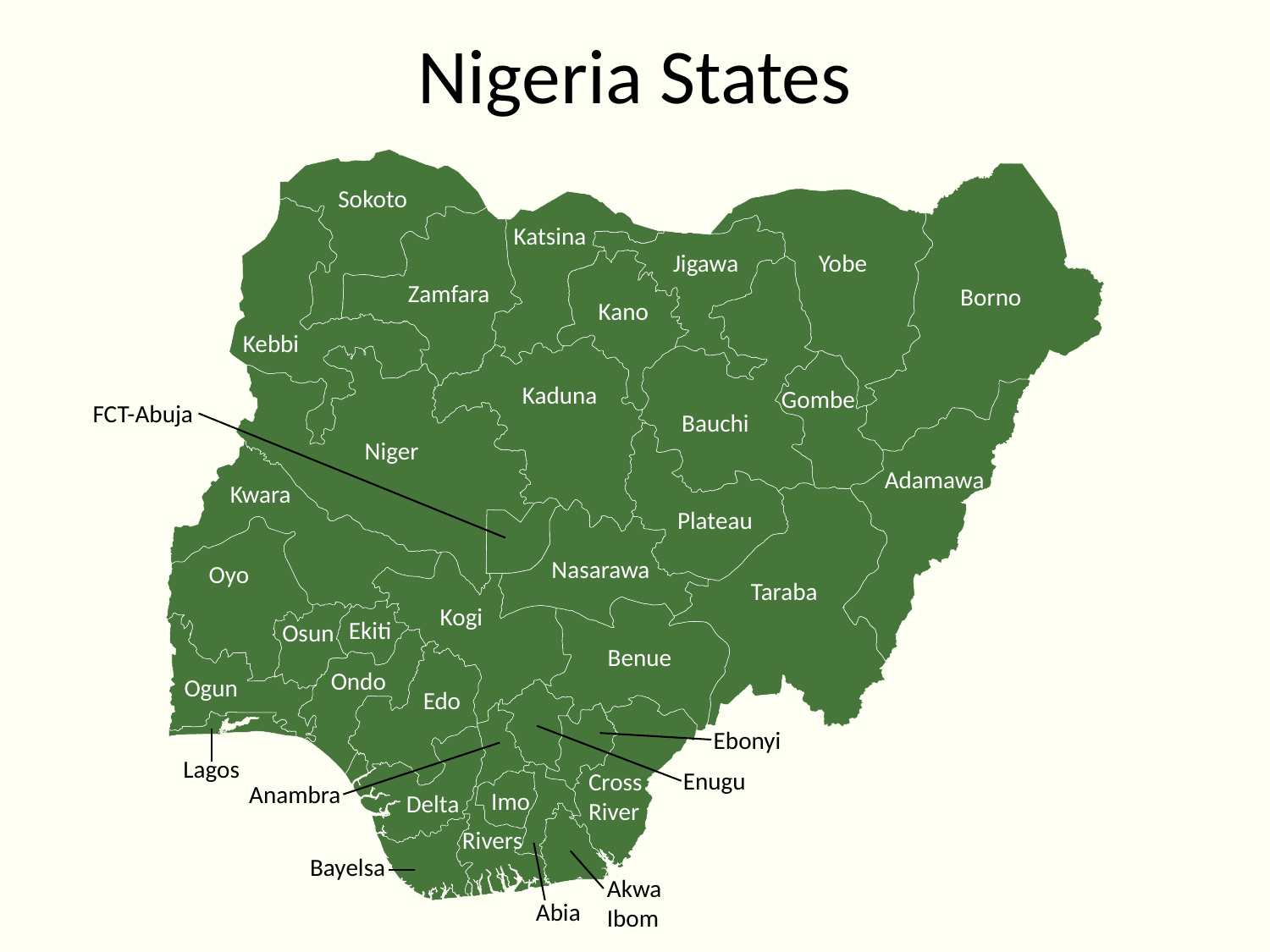

# Nigeria States

Sokoto

Katsina

Jigawa
Yobe

Zamfara
Borno
Kano
Kebbi

Kaduna
Gombe

FCT-Abuja
Bauchi

Niger

Adamawa
Kwara

Plateau

Nasarawa

Oyo
Taraba
Kogi

Ekiti
Osun

Benue

Ondo
Ogun
Edo

Ebonyi

Lagos
Enugu
Cross
River

Anambra
Imo
Delta

Rivers
Bayelsa
Akwa
Ibom
Abia